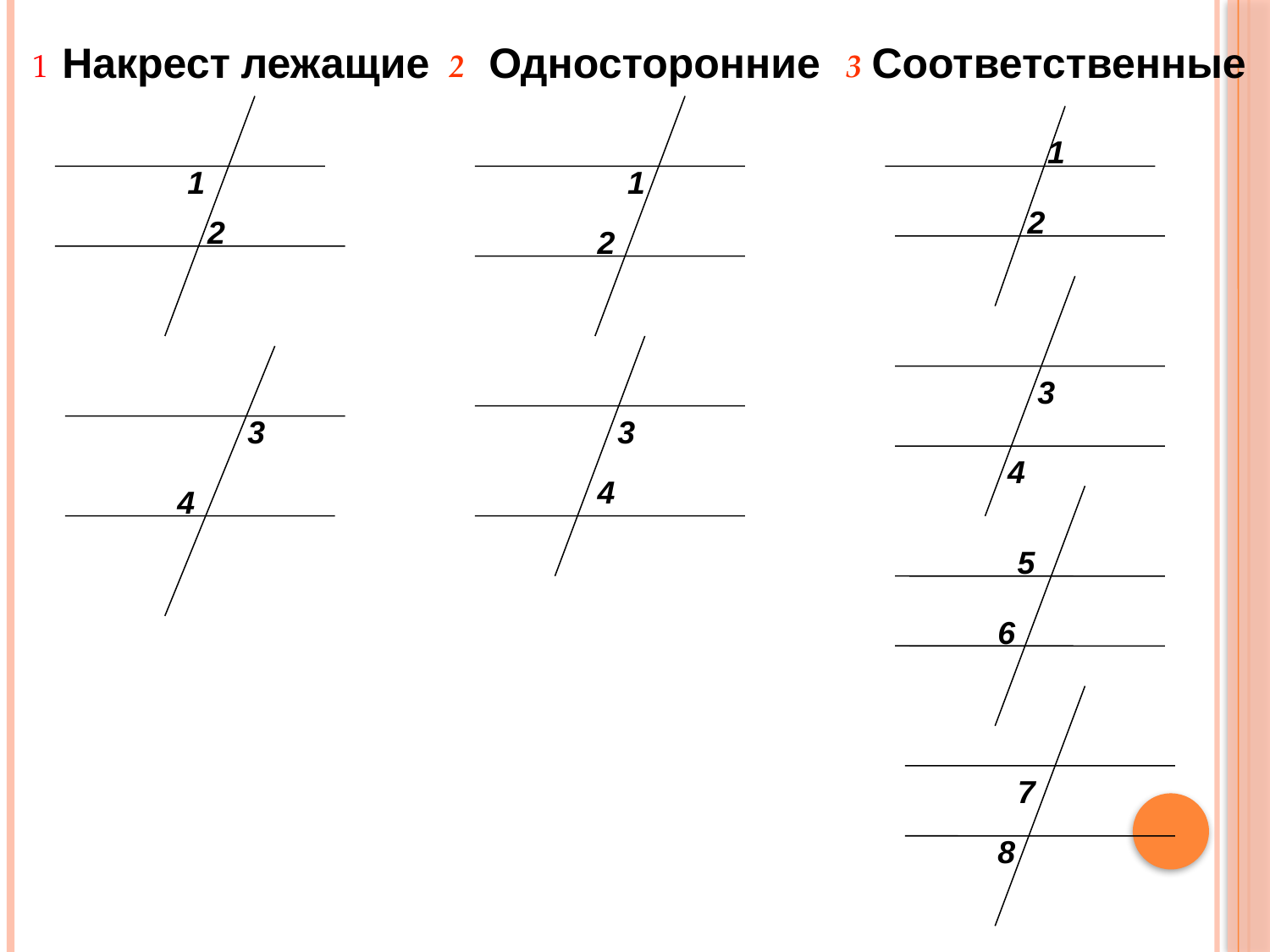

Накрест лежащие
Односторонние
Соответственные
1
2
3

1
1
1

2
2
2

3
3

3

4
4
4

5

6

7
8